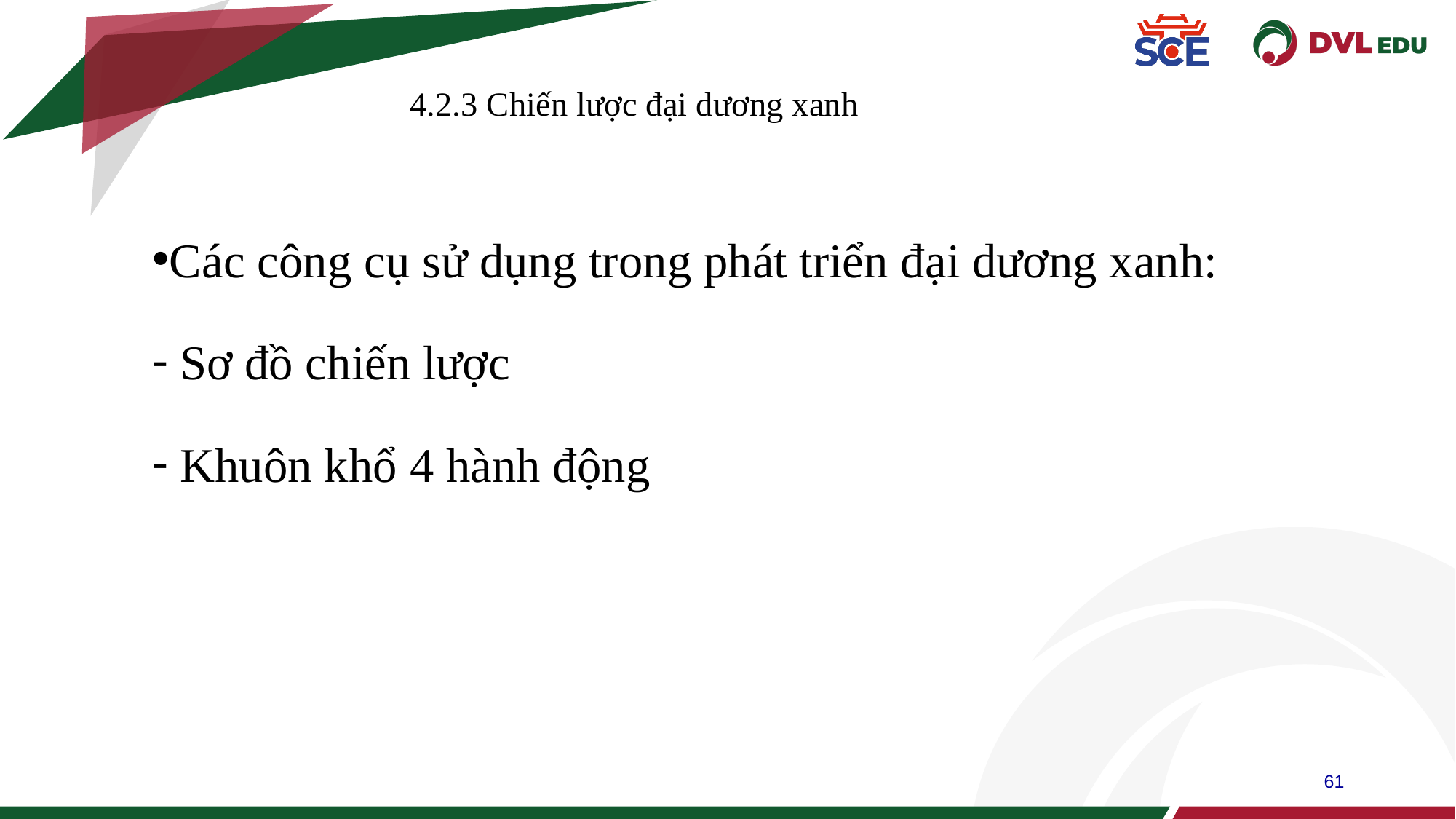

61
4.2.3 Chiến lược đại dương xanh
Các công cụ sử dụng trong phát triển đại dương xanh:
Sơ đồ chiến lược
Khuôn khổ 4 hành động